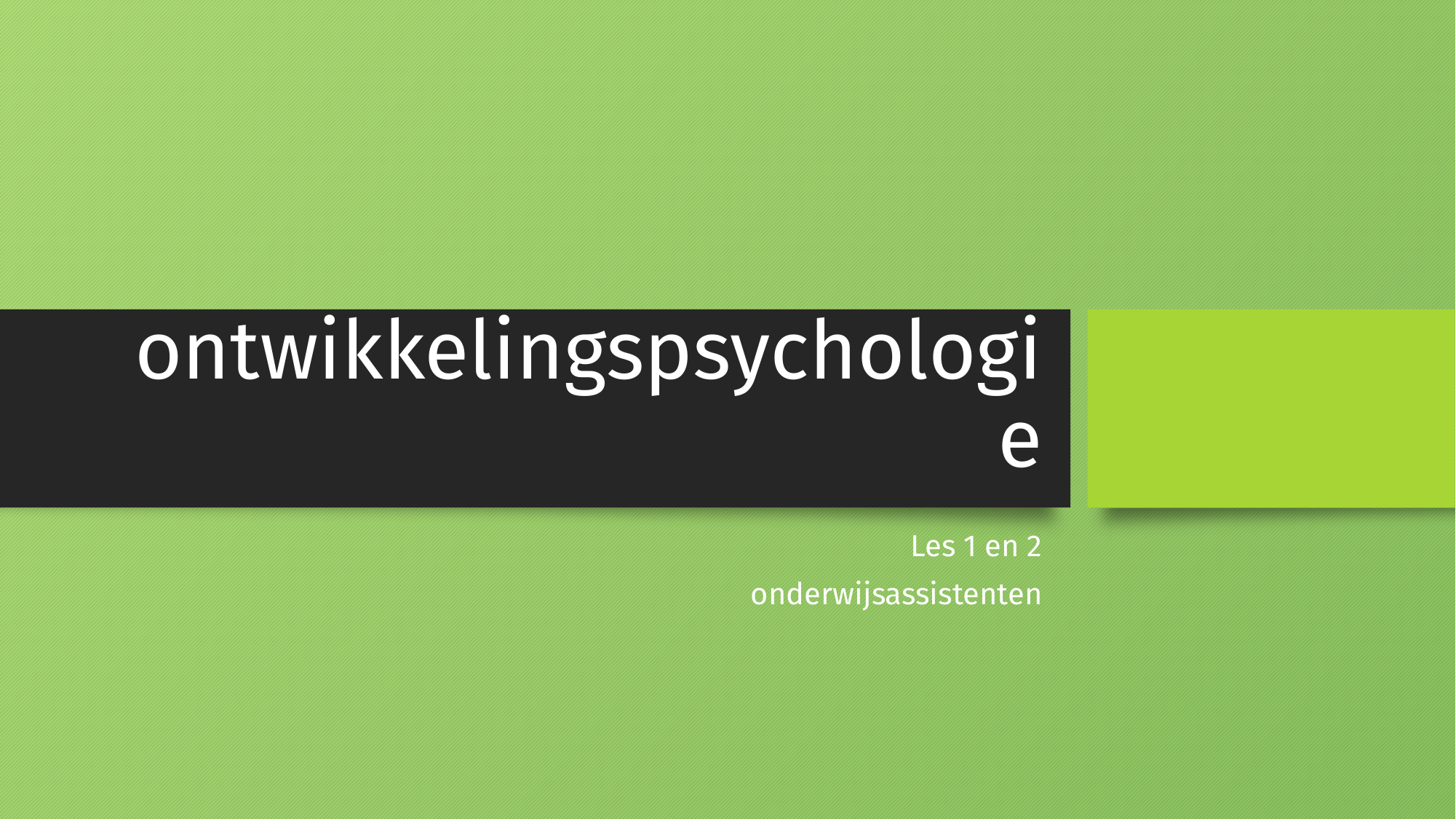

# ontwikkelingspsychologie
Les 1 en 2
onderwijsassistenten